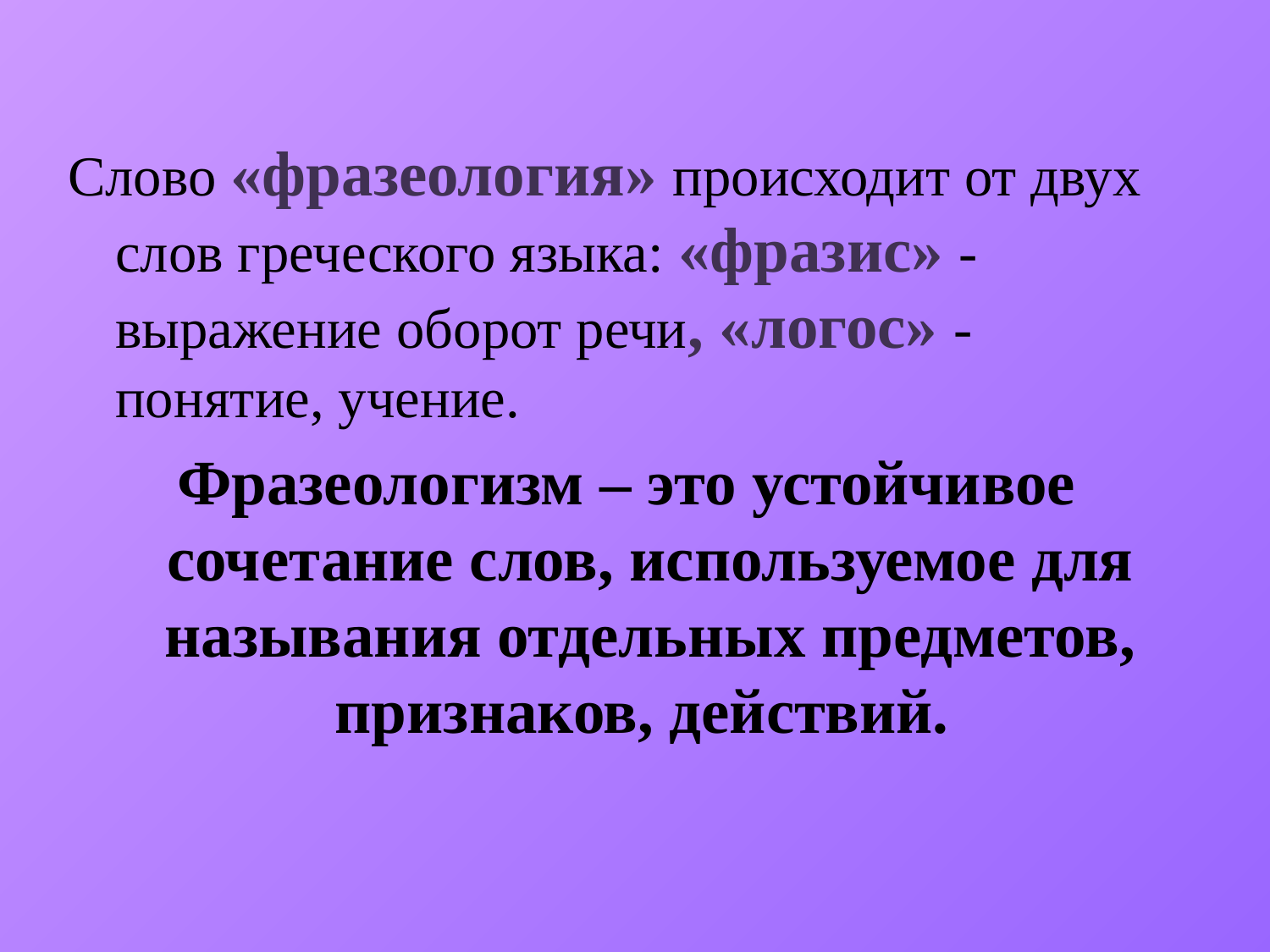

#
Слово «фразеология» происходит от двух слов греческого языка: «фразис» - выражение оборот речи, «логос» - понятие, учение.
Фразеологизм – это устойчивое сочетание слов, используемое для называния отдельных предметов, признаков, действий.